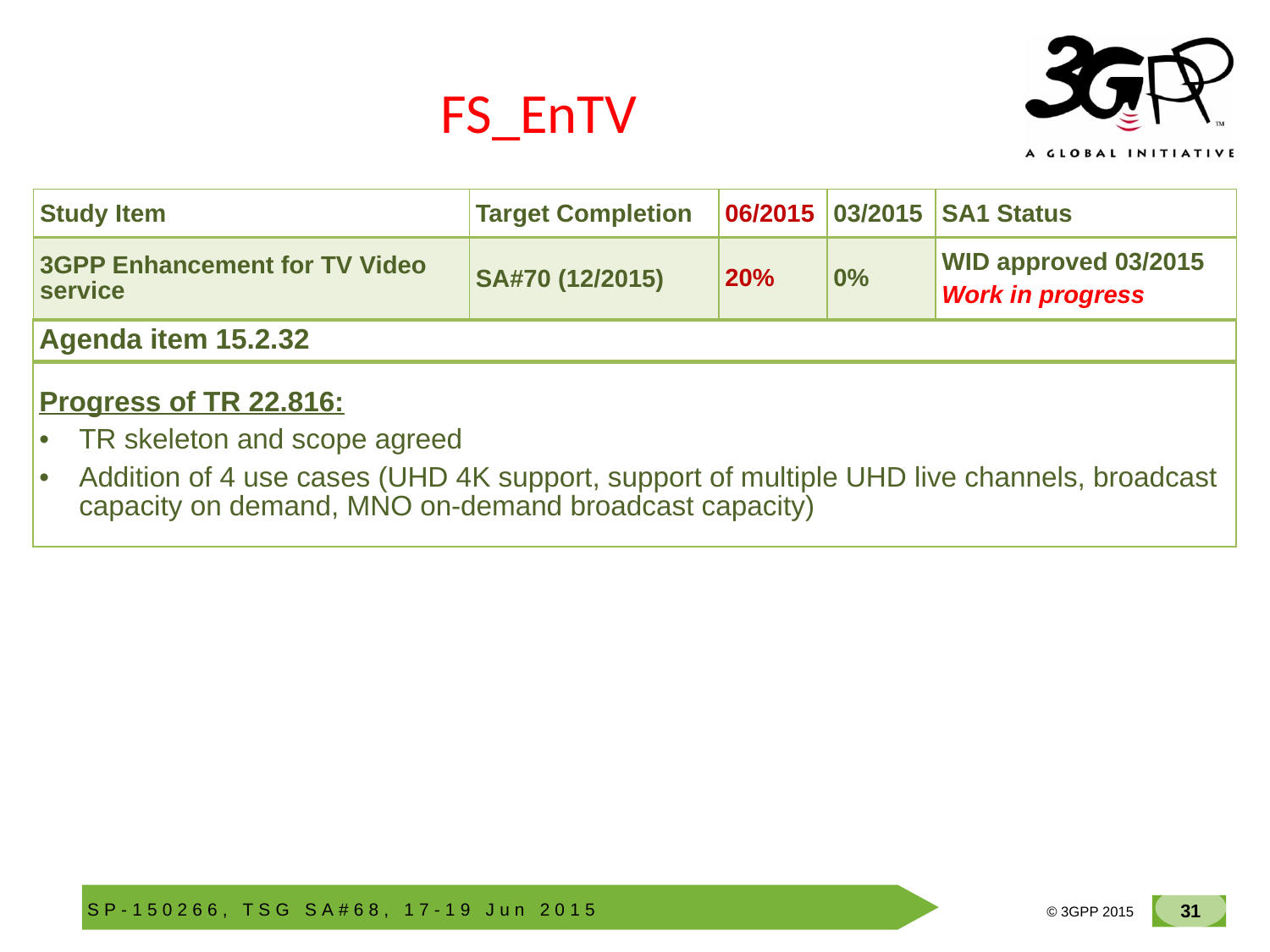

# FS_EnTV
| Study Item | Target Completion | 06/2015 | 03/2015 | SA1 Status |
| --- | --- | --- | --- | --- |
| 3GPP Enhancement for TV Video service | SA#70 (12/2015) | 20% | 0% | WID approved 03/2015 Work in progress |
| Agenda item 15.2.32 |
| --- |
|  |
| Progress of TR 22.816: TR skeleton and scope agreed Addition of 4 use cases (UHD 4K support, support of multiple UHD live channels, broadcast capacity on demand, MNO on-demand broadcast capacity) |